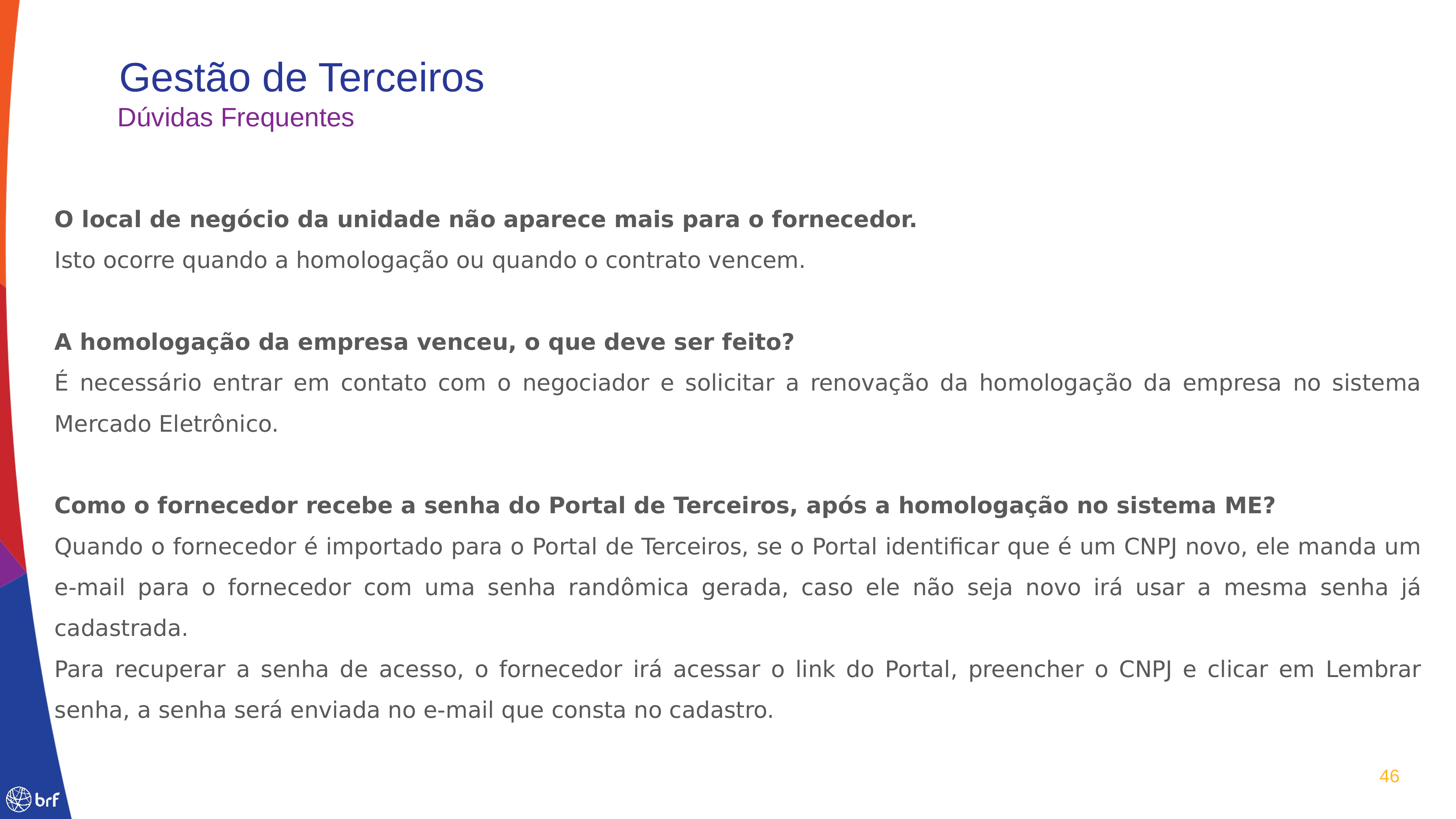

Gestão de Terceiros
Dúvidas Frequentes
O local de negócio da unidade não aparece mais para o fornecedor.
Isto ocorre quando a homologação ou quando o contrato vencem.

A homologação da empresa venceu, o que deve ser feito?
É necessário entrar em contato com o negociador e solicitar a renovação da homologação da empresa no sistema Mercado Eletrônico.

Como o fornecedor recebe a senha do Portal de Terceiros, após a homologação no sistema ME?
Quando o fornecedor é importado para o Portal de Terceiros, se o Portal identificar que é um CNPJ novo, ele manda um e-mail para o fornecedor com uma senha randômica gerada, caso ele não seja novo irá usar a mesma senha já cadastrada.
Para recuperar a senha de acesso, o fornecedor irá acessar o link do Portal, preencher o CNPJ e clicar em Lembrar senha, a senha será enviada no e-mail que consta no cadastro.
46